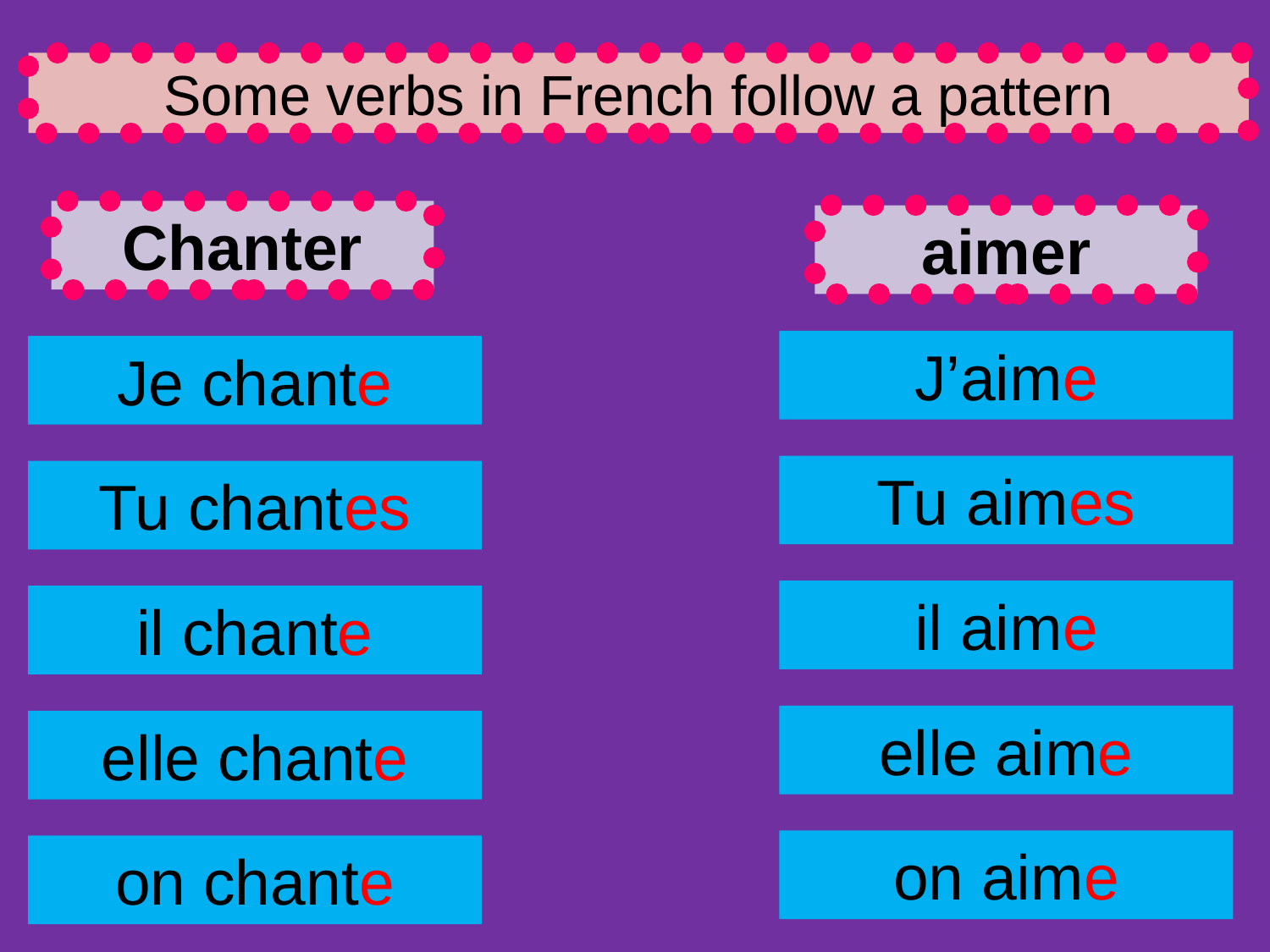

Some verbs in French follow a pattern
Chanter
aimer
J’aime
Je chante
Tu aimes
Tu chantes
il aime
il chante
elle aime
elle chante
on aime
on chante